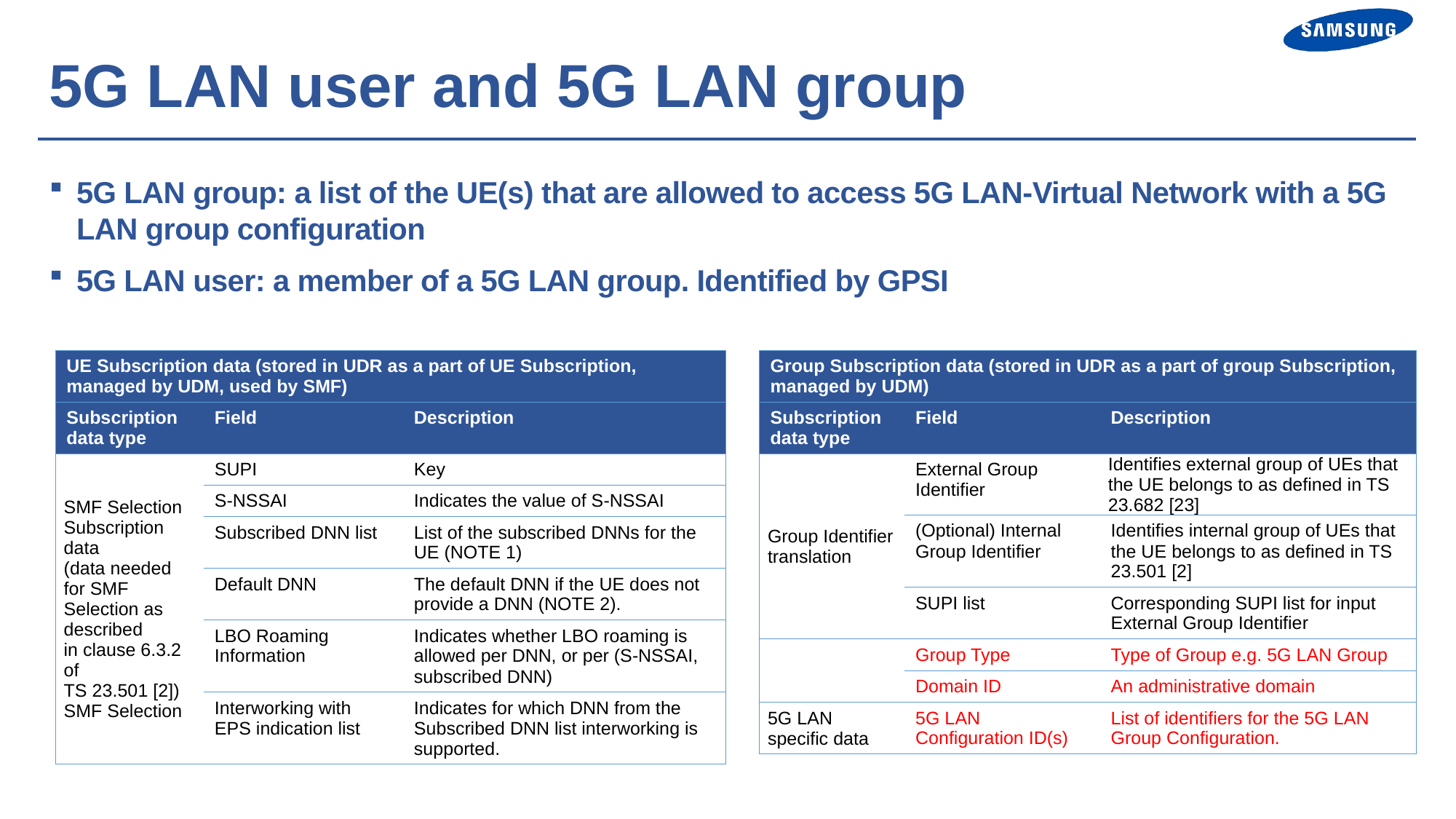

# 5G LAN user and 5G LAN group
5G LAN group: a list of the UE(s) that are allowed to access 5G LAN-Virtual Network with a 5G LAN group configuration
5G LAN user: a member of a 5G LAN group. Identified by GPSI
| UE Subscription data (stored in UDR as a part of UE Subscription, managed by UDM, used by SMF) |  |  |
| --- | --- | --- |
| Subscription data type | Field | Description |
| SMF Selection Subscription data (data needed for SMF Selection as described in clause 6.3.2 of TS 23.501 [2]) SMF Selection | SUPI | Key |
|  | S-NSSAI | Indicates the value of S-NSSAI |
|  | Subscribed DNN list | List of the subscribed DNNs for the UE (NOTE 1) |
|  | Default DNN | The default DNN if the UE does not provide a DNN (NOTE 2). |
|  | LBO Roaming Information | Indicates whether LBO roaming is allowed per DNN, or per (S-NSSAI, subscribed DNN) |
|  | Interworking with EPS indication list | Indicates for which DNN from the Subscribed DNN list interworking is supported. |
| Group Subscription data (stored in UDR as a part of group Subscription, managed by UDM) |  |  |
| --- | --- | --- |
| Subscription data type | Field | Description |
| Group Identifier translation | External Group Identifier | Identifies external group of UEs that the UE belongs to as defined in TS 23.682 [23] |
|  | (Optional) Internal Group Identifier | Identifies internal group of UEs that the UE belongs to as defined in TS 23.501 [2] |
|  | SUPI list | Corresponding SUPI list for input External Group Identifier |
|  | Group Type | Type of Group e.g. 5G LAN Group |
|  | Domain ID | An administrative domain |
| 5G LAN specific data | 5G LAN Configuration ID(s) | List of identifiers for the 5G LAN Group Configuration. |